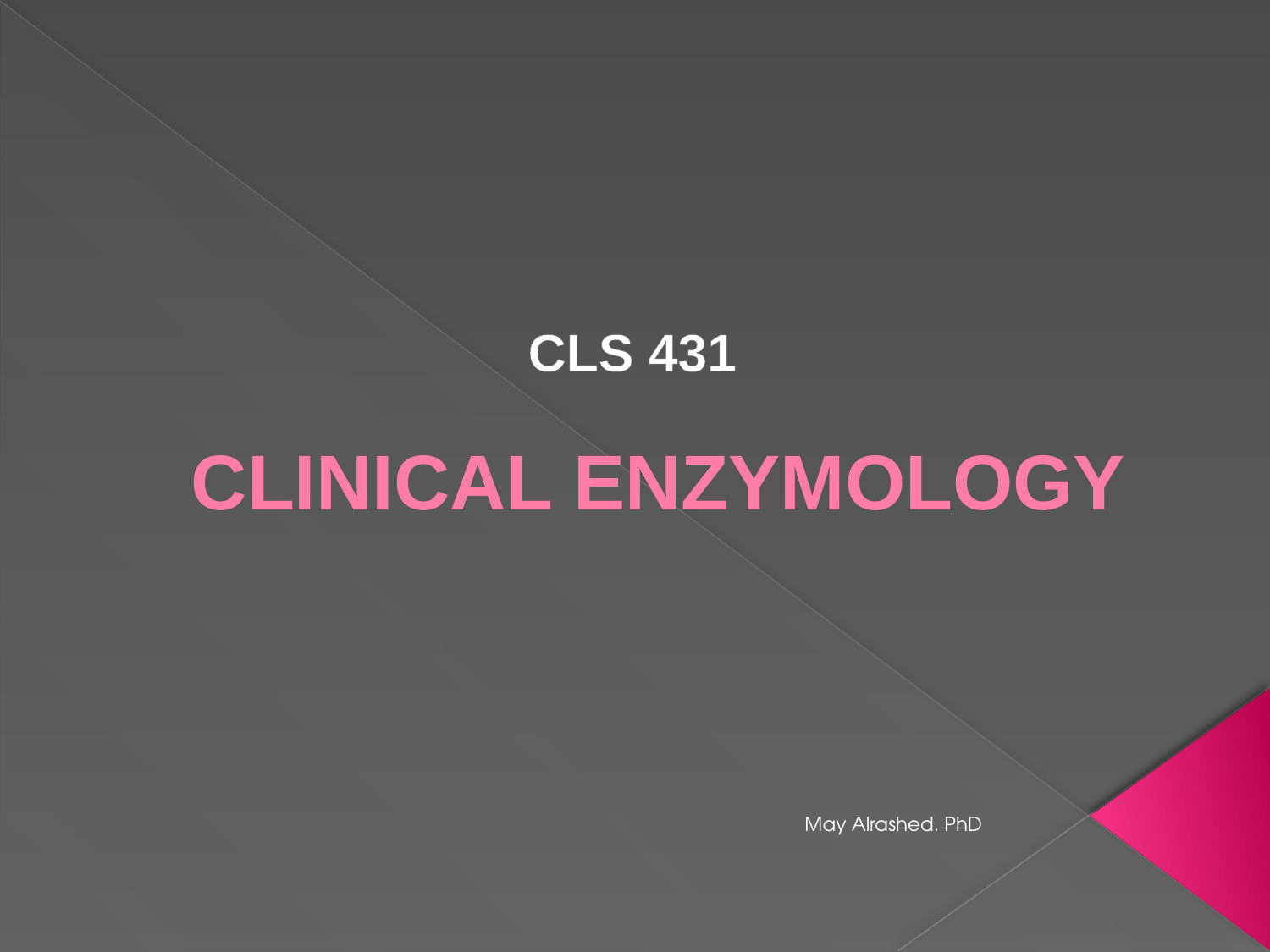

CLS 431
# CLINICAL ENZYMOLOGY
May Alrashed. PhD